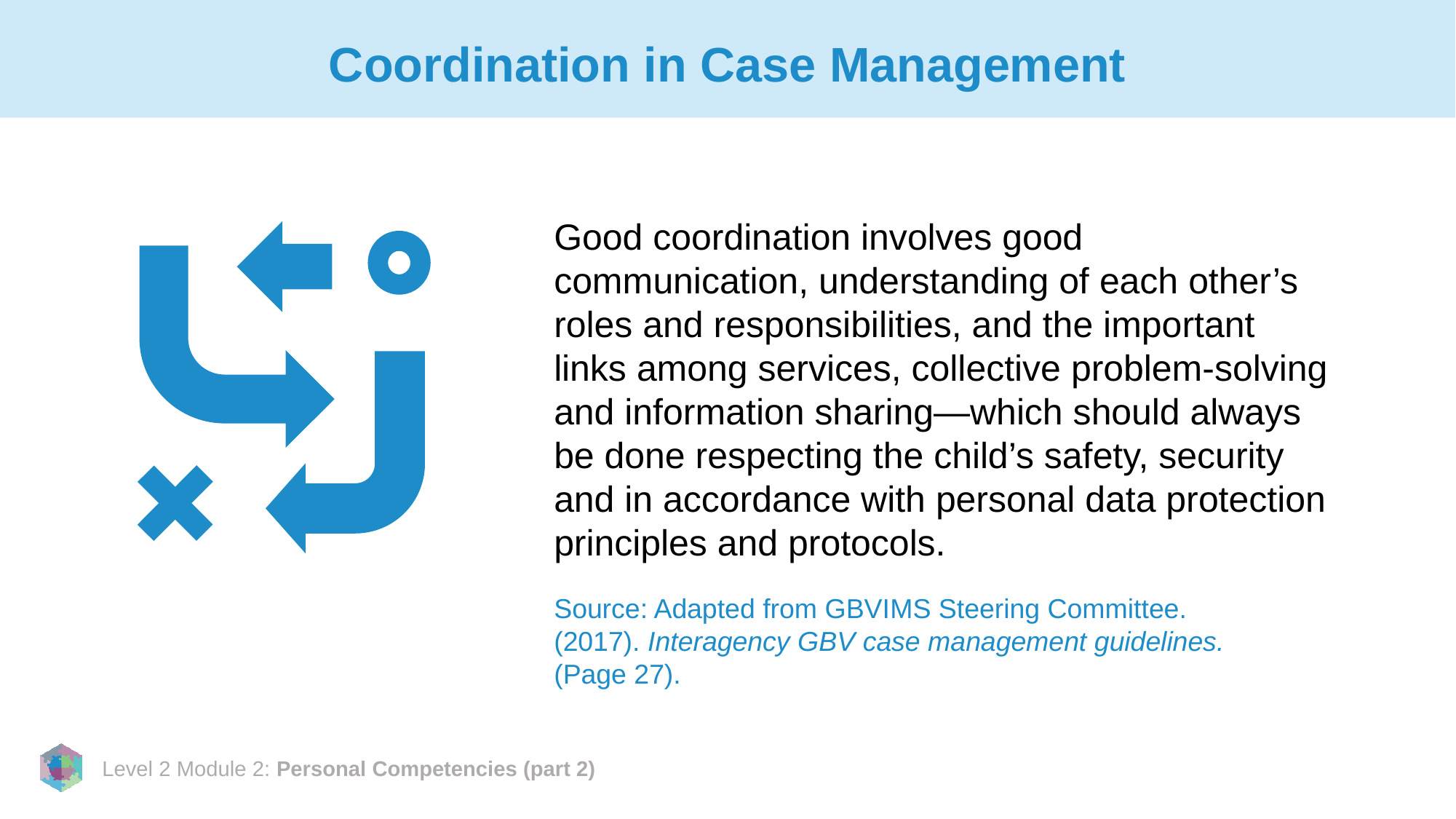

# Coordination in Case Management
Good coordination involves good communication, understanding of each other’s roles and responsibilities, and the important links among services, collective problem-solving and information sharing—which should always be done respecting the child’s safety, security and in accordance with personal data protection principles and protocols.

Source: Adapted from GBVIMS Steering Committee. (2017). Interagency GBV case management guidelines. (Page 27).